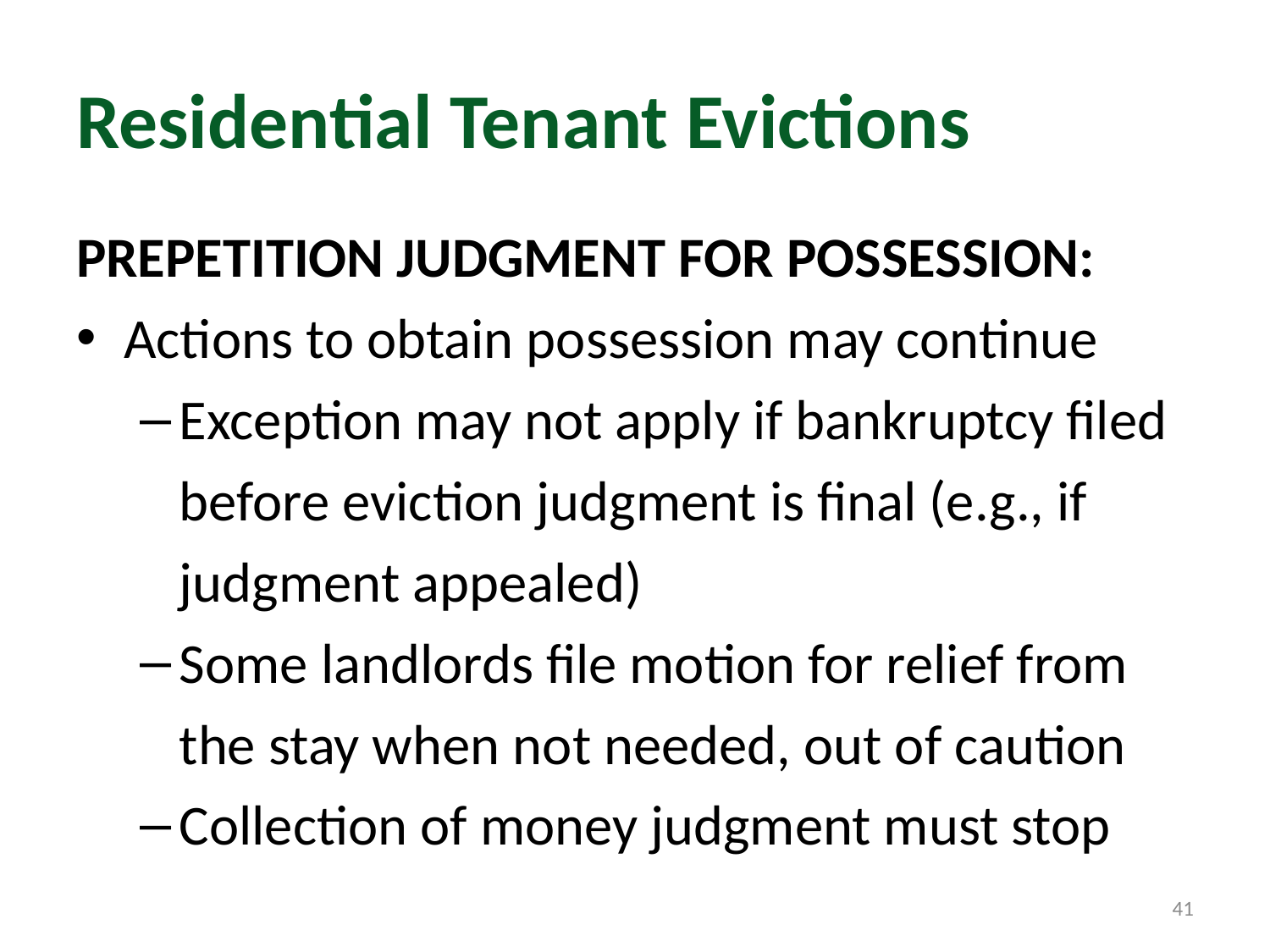

# Residential Tenant Evictions
PREPETITION JUDGMENT FOR POSSESSION:
Actions to obtain possession may continue
Exception may not apply if bankruptcy filed before eviction judgment is final (e.g., if judgment appealed)
Some landlords file motion for relief from the stay when not needed, out of caution
Collection of money judgment must stop

41